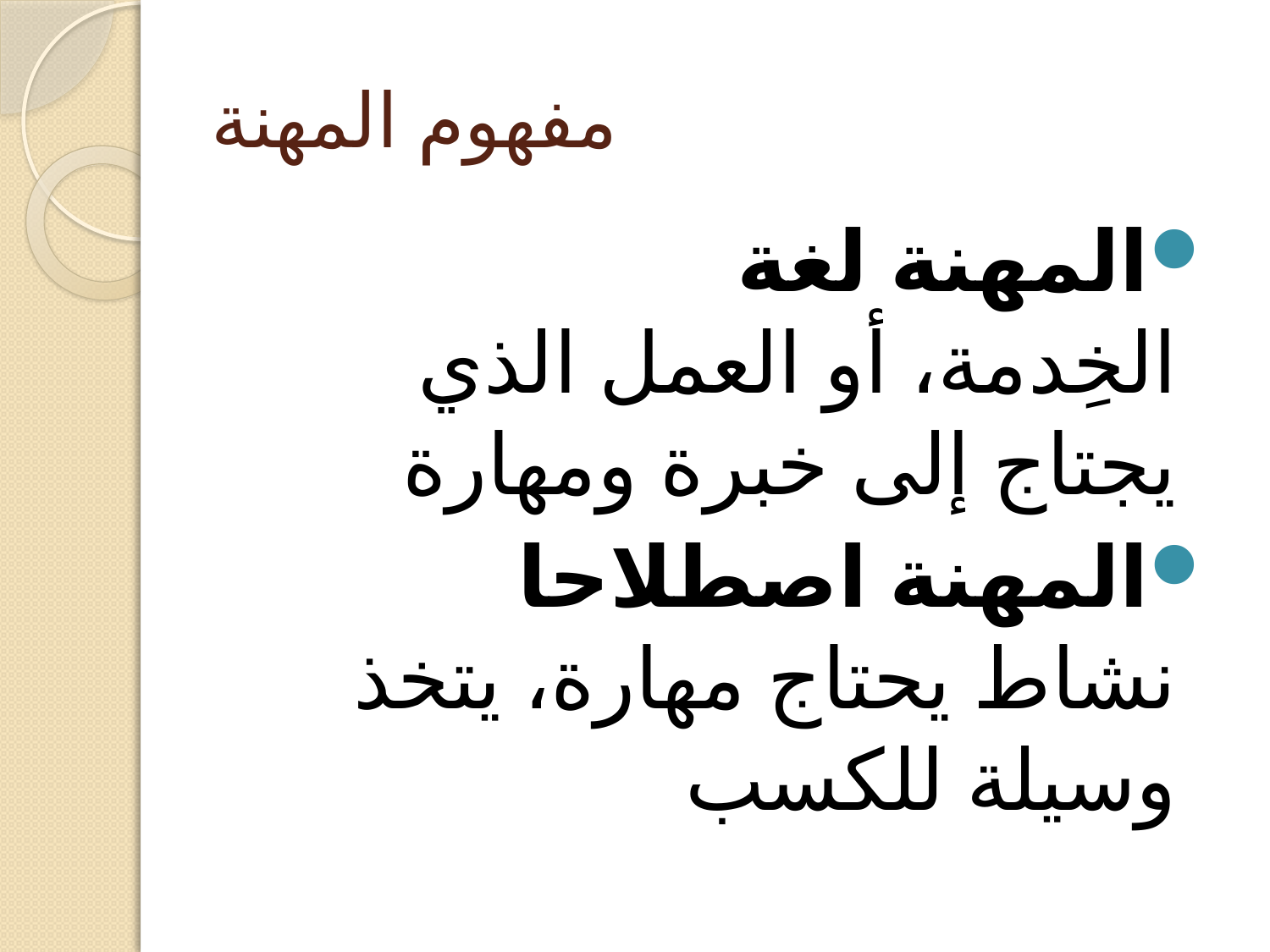

# مفهوم المهنة
المهنة لغة
الخِدمة، أو العمل الذي يجتاج إلى خبرة ومهارة
المهنة اصطلاحا
نشاط يحتاج مهارة، يتخذ وسيلة للكسب